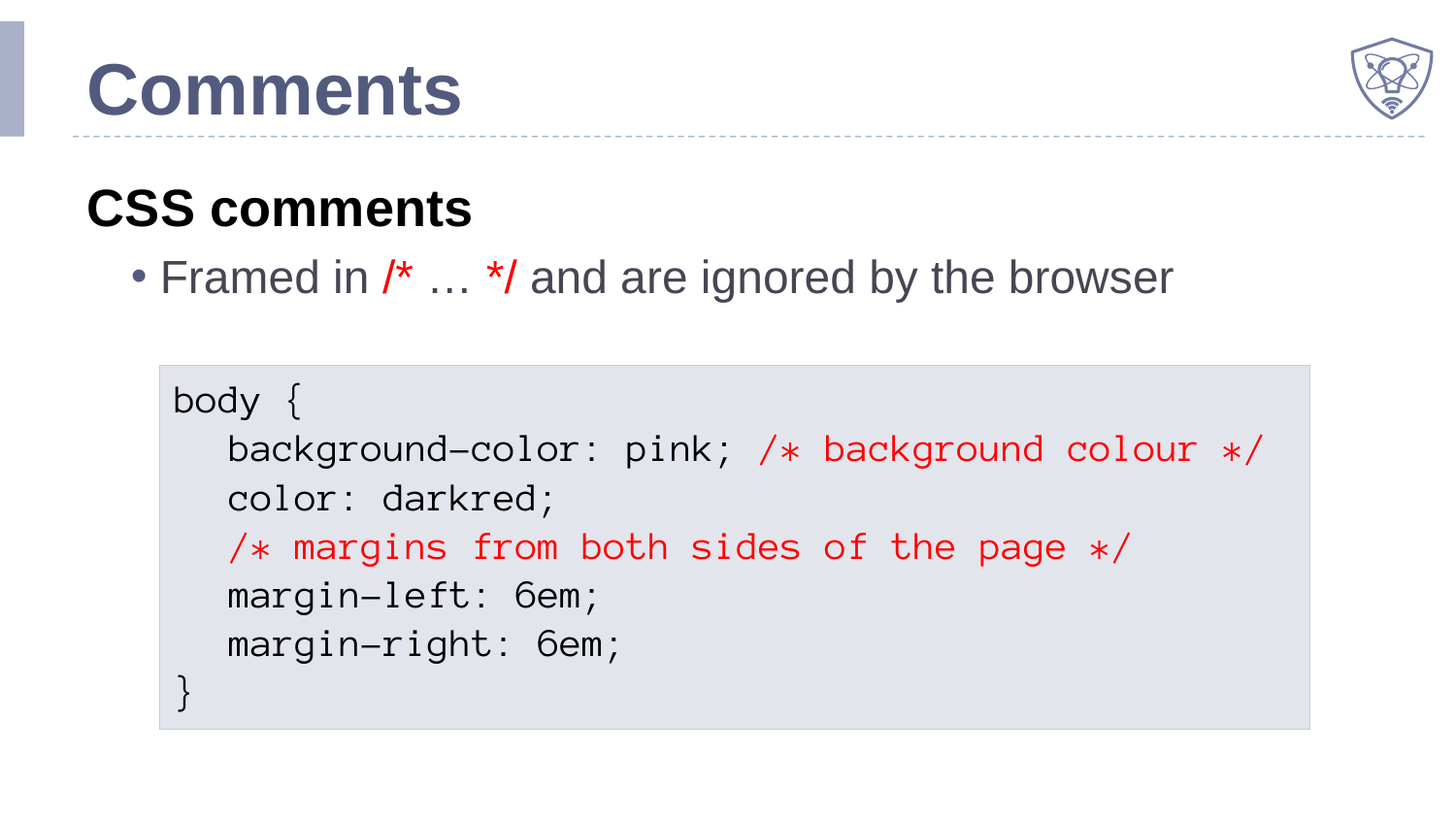

# Comments
CSS comments
Framed in /* … */ and are ignored by the browser
body {
	background-color: pink; /* background colour */
	color: darkred;
	/* margins from both sides of the page */
	margin-left: 6em;
	margin-right: 6em;
}